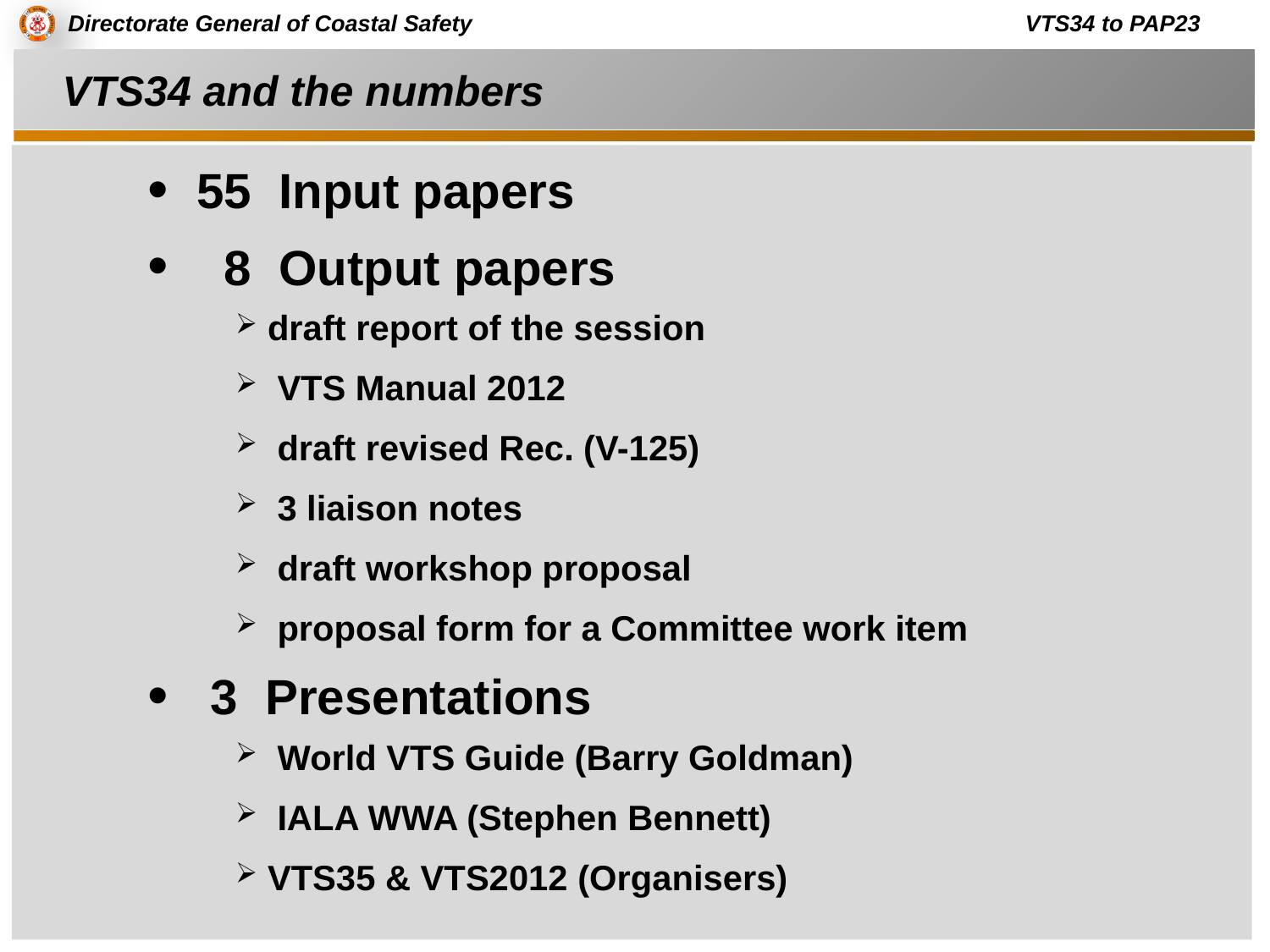

# VTS34 and the numbers
55  Input papers
  8  Output papers
 draft report of the session
  VTS Manual 2012
  draft revised Rec. (V-125)
  3 liaison notes
  draft workshop proposal
  proposal form for a Committee work item
 3  Presentations
  World VTS Guide (Barry Goldman)
  IALA WWA (Stephen Bennett)
 VTS35 & VTS2012 (Organisers)